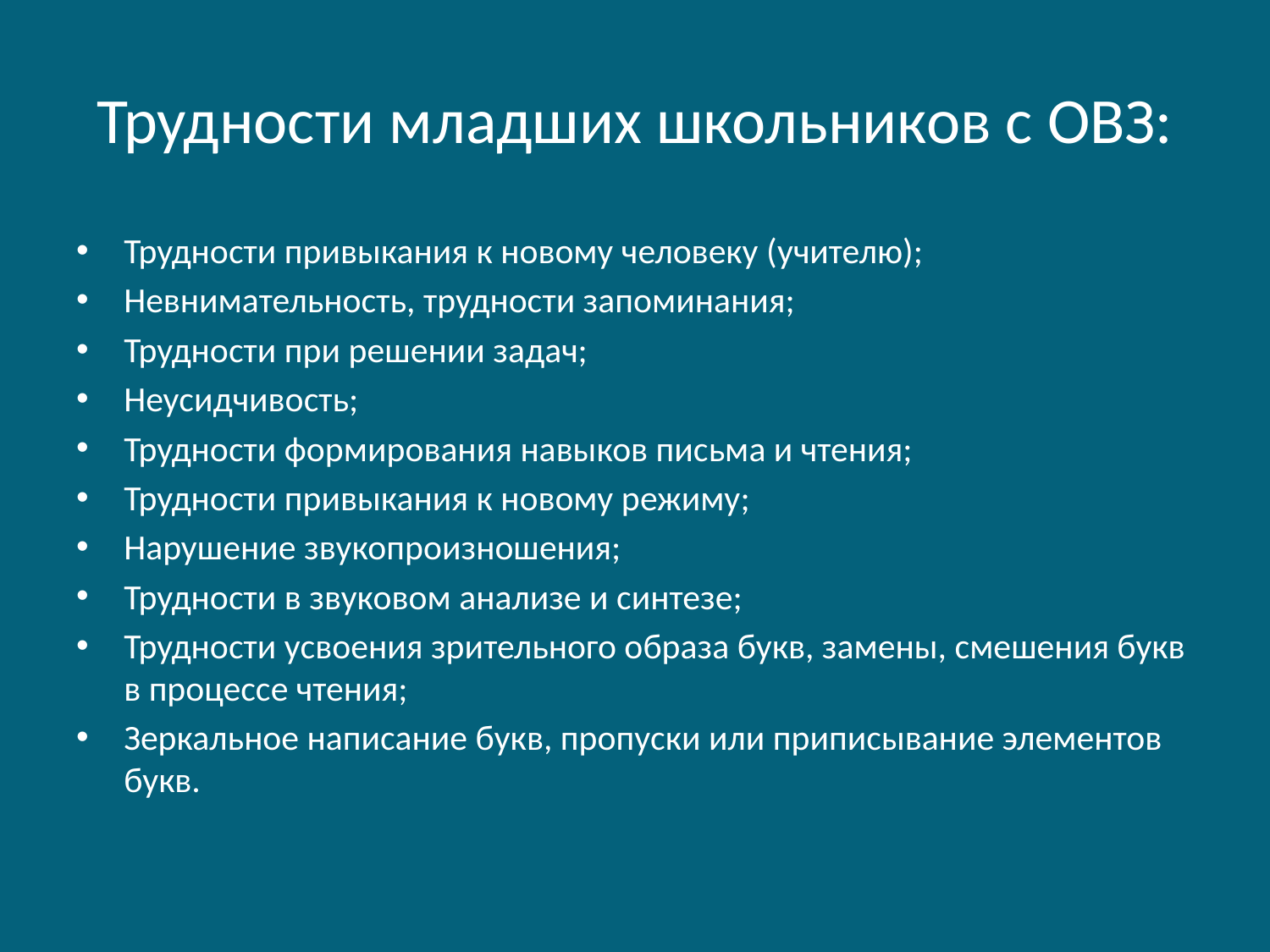

# Трудности младших школьников с ОВЗ:
Трудности привыкания к новому человеку (учителю);
Невнимательность, трудности запоминания;
Трудности при решении задач;
Неусидчивость;
Трудности формирования навыков письма и чтения;
Трудности привыкания к новому режиму;
Нарушение звукопроизношения;
Трудности в звуковом анализе и синтезе;
Трудности усвоения зрительного образа букв, замены, смешения букв в процессе чтения;
Зеркальное написание букв, пропуски или приписывание элементов букв.